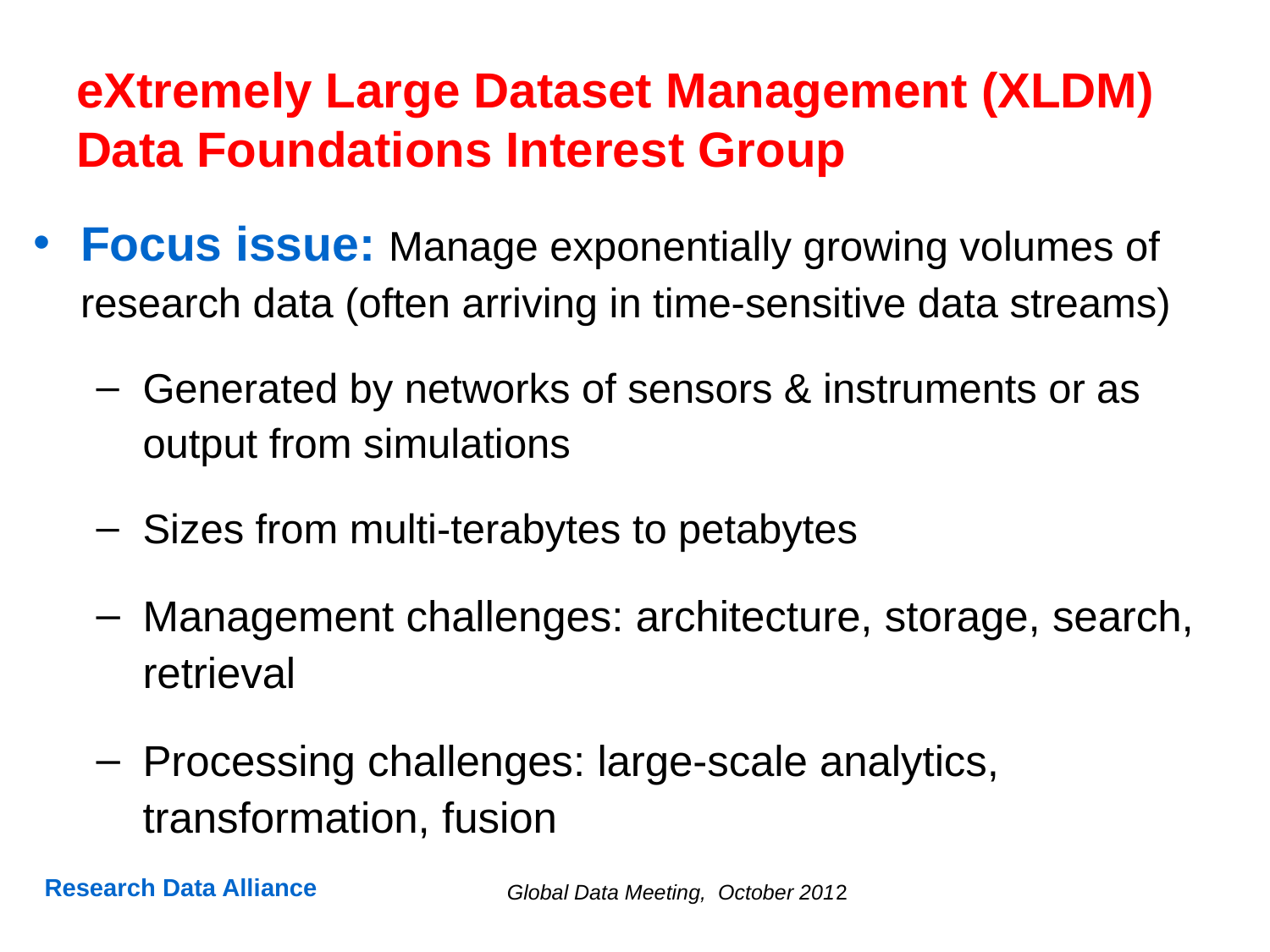

# eXtremely Large Dataset Management (XLDM) Data Foundations Interest Group
Focus issue: Manage exponentially growing volumes of research data (often arriving in time-sensitive data streams)
Generated by networks of sensors & instruments or as output from simulations
Sizes from multi-terabytes to petabytes
Management challenges: architecture, storage, search, retrieval
Processing challenges: large-scale analytics, transformation, fusion